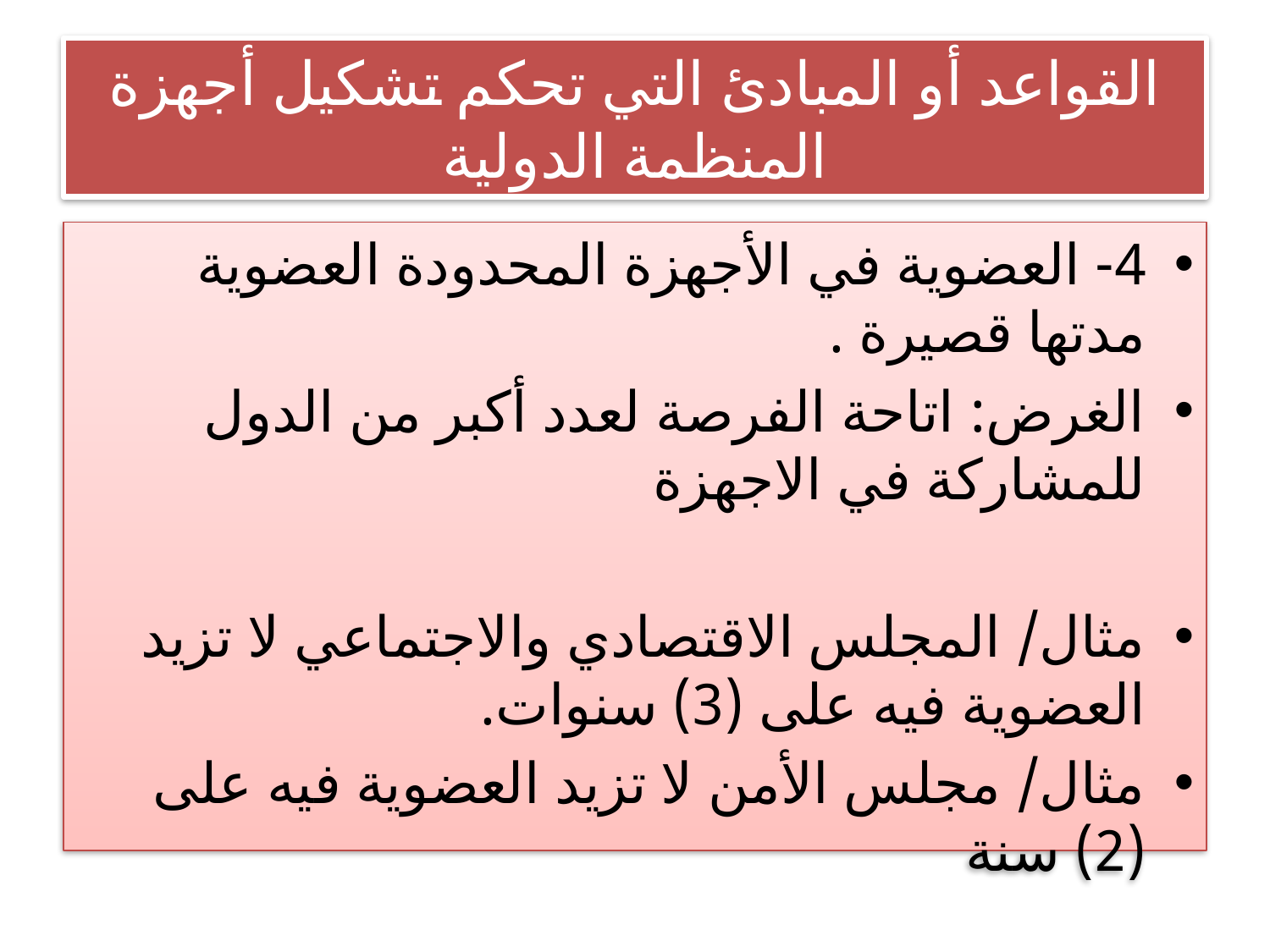

# القواعد أو المبادئ التي تحكم تشكيل أجهزة المنظمة الدولية
4- العضوية في الأجهزة المحدودة العضوية مدتها قصيرة .
الغرض: اتاحة الفرصة لعدد أكبر من الدول للمشاركة في الاجهزة

مثال/ المجلس الاقتصادي والاجتماعي لا تزيد العضوية فيه على (3) سنوات.
مثال/ مجلس الأمن لا تزيد العضوية فيه على (2) سنة